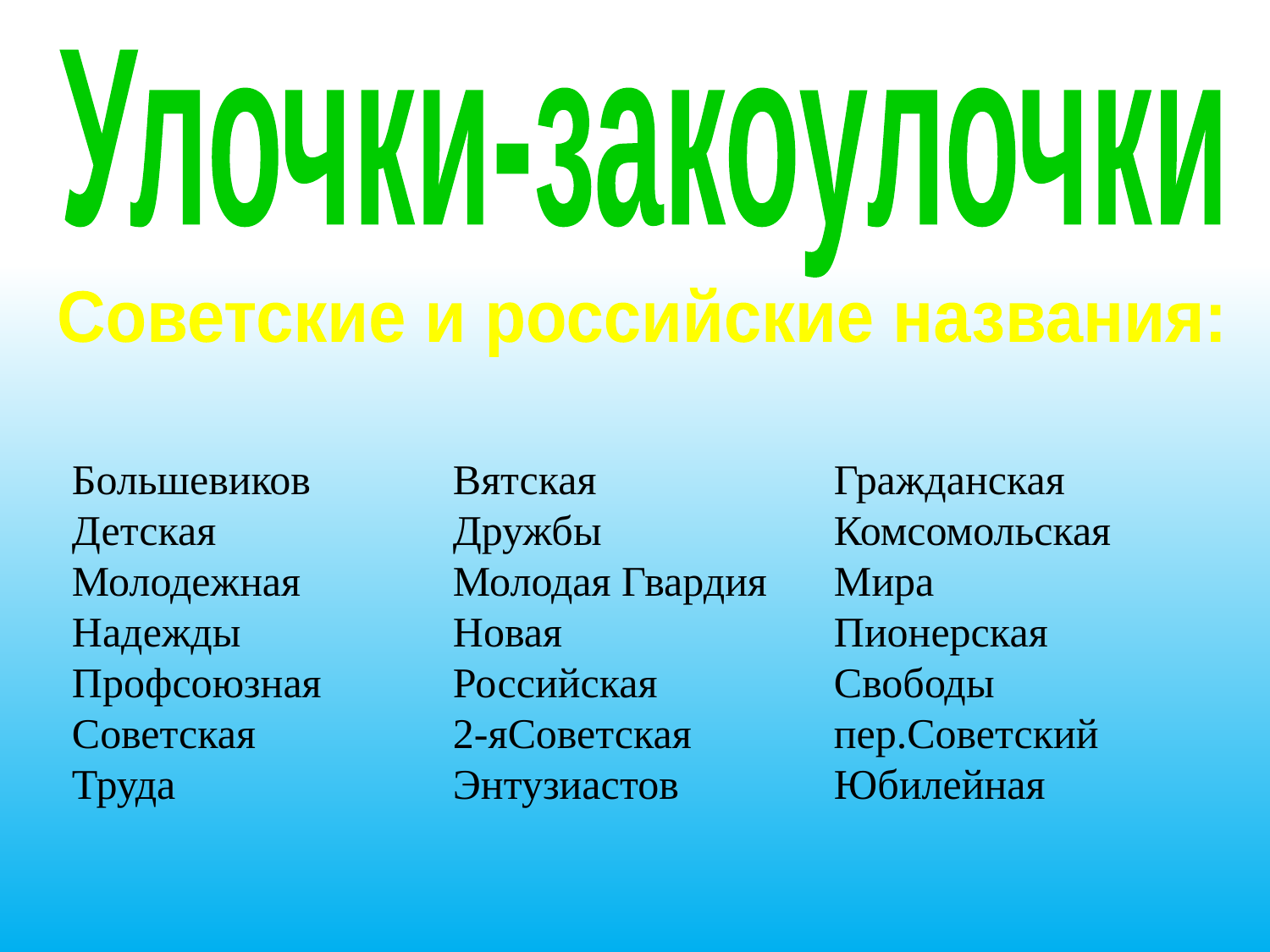

Улочки-закоулочки
Советские и российские названия:
Большевиков		Вятская		Гражданская
Детская		Дружбы		Комсомольская
Молодежная		Молодая Гвардия	Мира
Надежды		Новая			Пионерская
Профсоюзная		Российская		Свободы
Советская		2-яСоветская		пер.Советский
Труда			Энтузиастов		Юбилейная